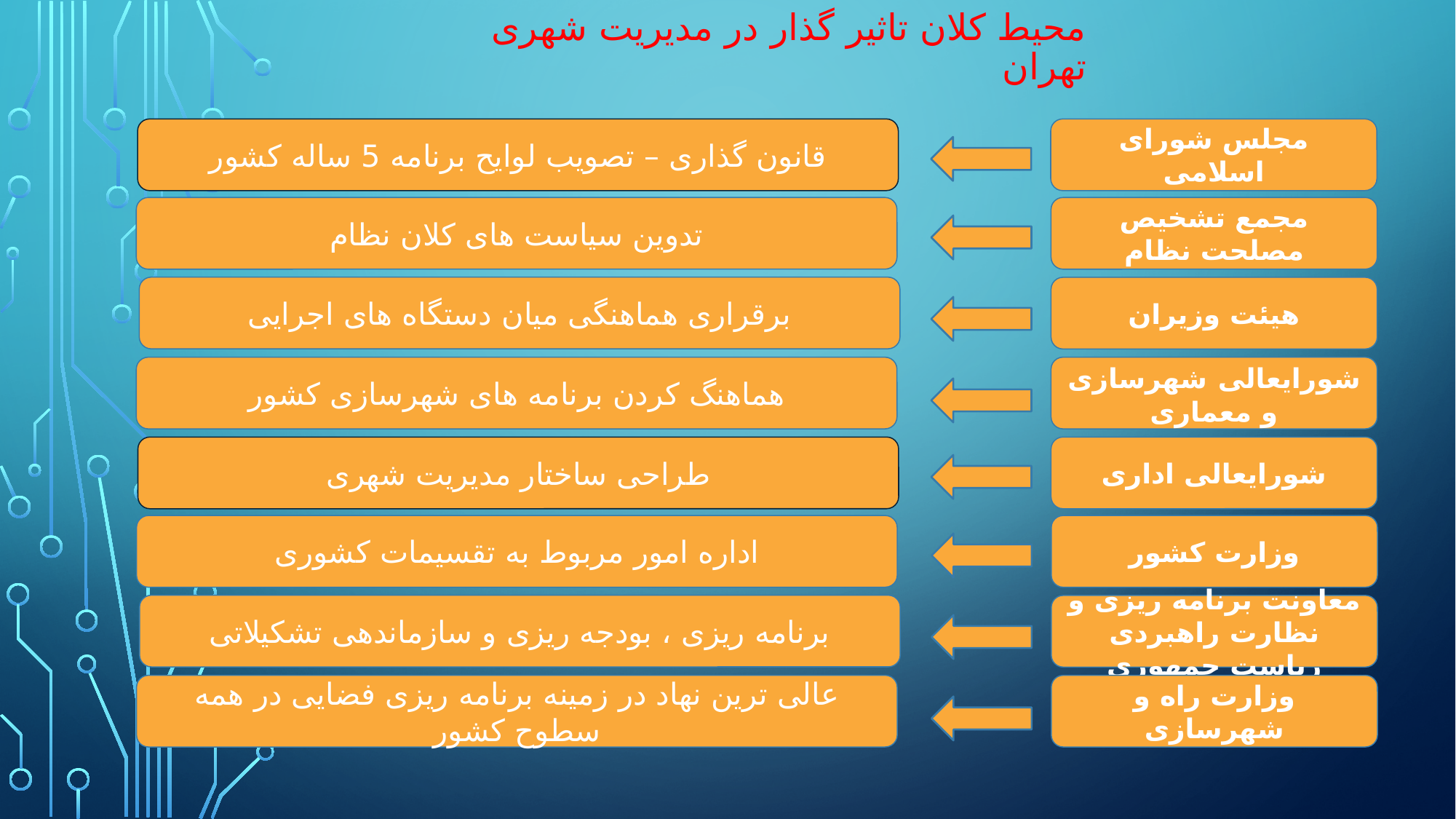

# محیط کلان تاثیر گذار در مدیریت شهری تهران
مجلس شورای اسلامی
قانون گذاری – تصویب لوایح برنامه 5 ساله کشور

مجمع تشخیص مصلحت نظام
تدوین سیاست های کلان نظام

برقراری هماهنگی میان دستگاه های اجرایی
هیئت وزیران

شورایعالی شهرسازی و معماری
هماهنگ کردن برنامه های شهرسازی کشور

شورایعالی اداری
طراحی ساختار مدیریت شهری

وزارت کشور
اداره امور مربوط به تقسیمات کشوری

برنامه ریزی ، بودجه ریزی و سازماندهی تشکیلاتی
معاونت برنامه ریزی و نظارت راهبردی ریاست جمهوری

وزارت راه و شهرسازی
عالی ترین نهاد در زمینه برنامه ریزی فضایی در همه سطوح کشور